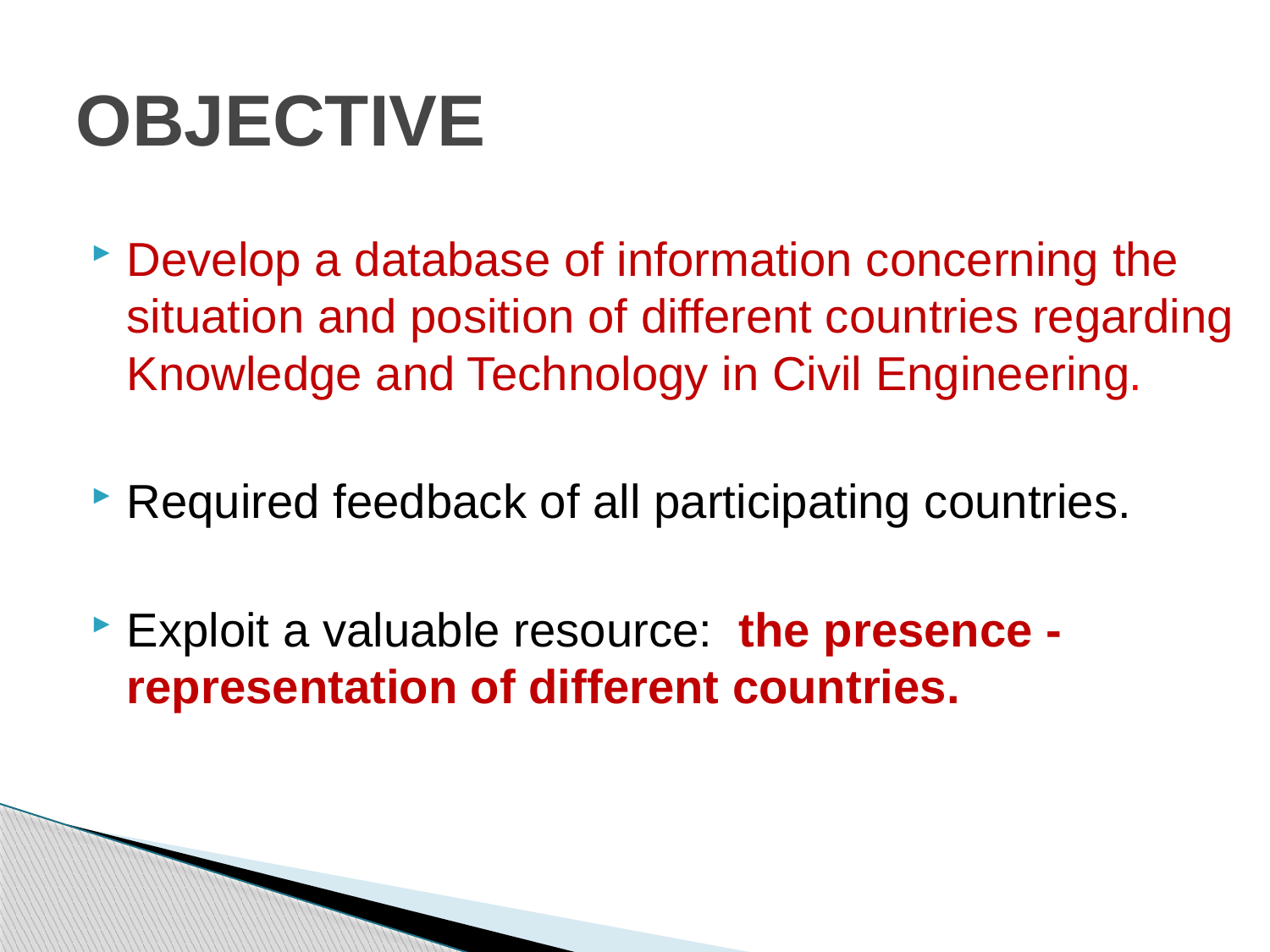

# OBJECTIVE
Develop a database of information concerning the situation and position of different countries regarding Knowledge and Technology in Civil Engineering.

Required feedback of all participating countries.

Exploit a valuable resource:  the presence - representation of different countries.